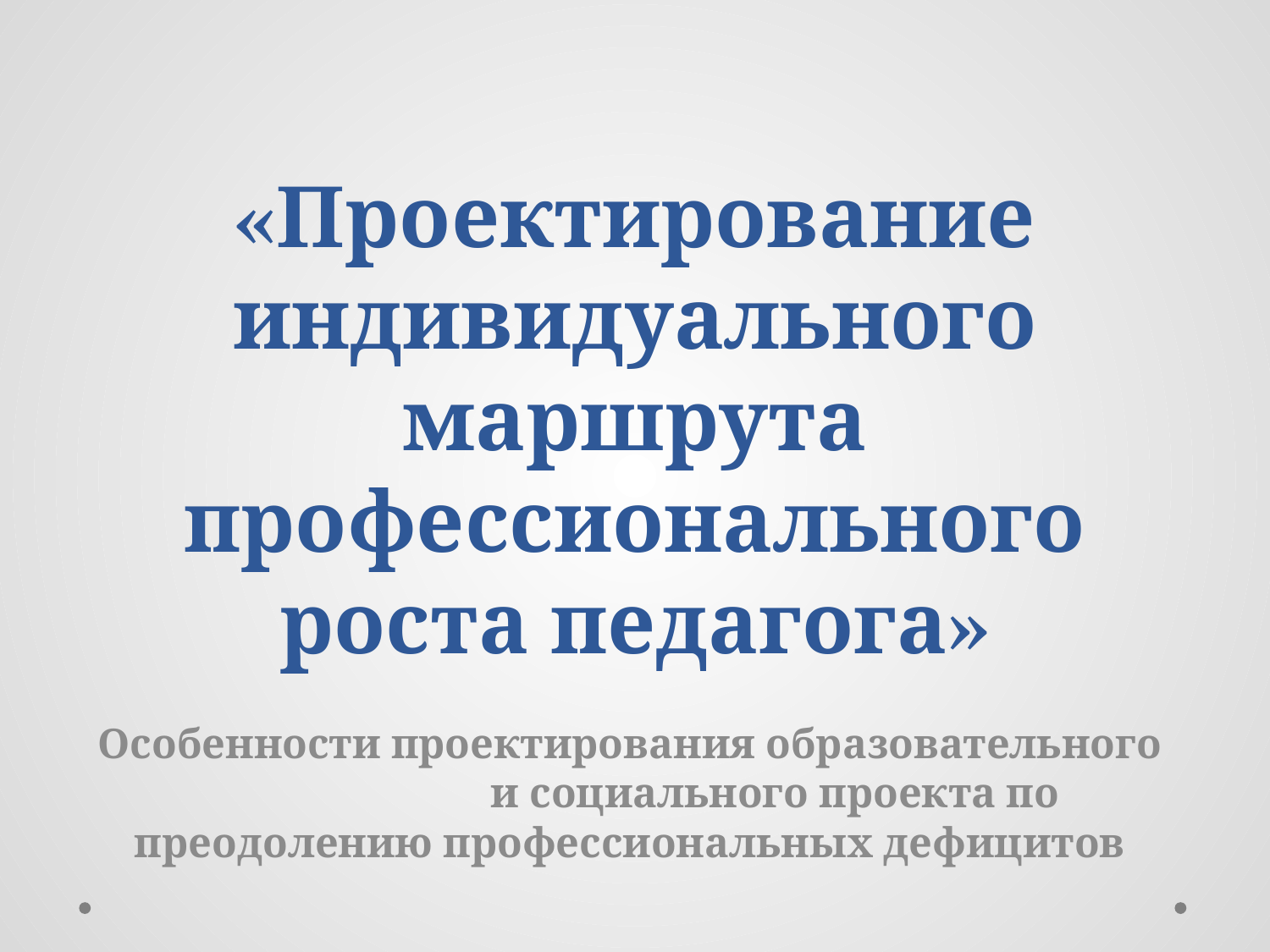

# «Проектирование индивидуального маршрута профессионального роста педагога»
Особенности проектирования образовательного                             и социального проекта по преодолению профессиональных дефицитов